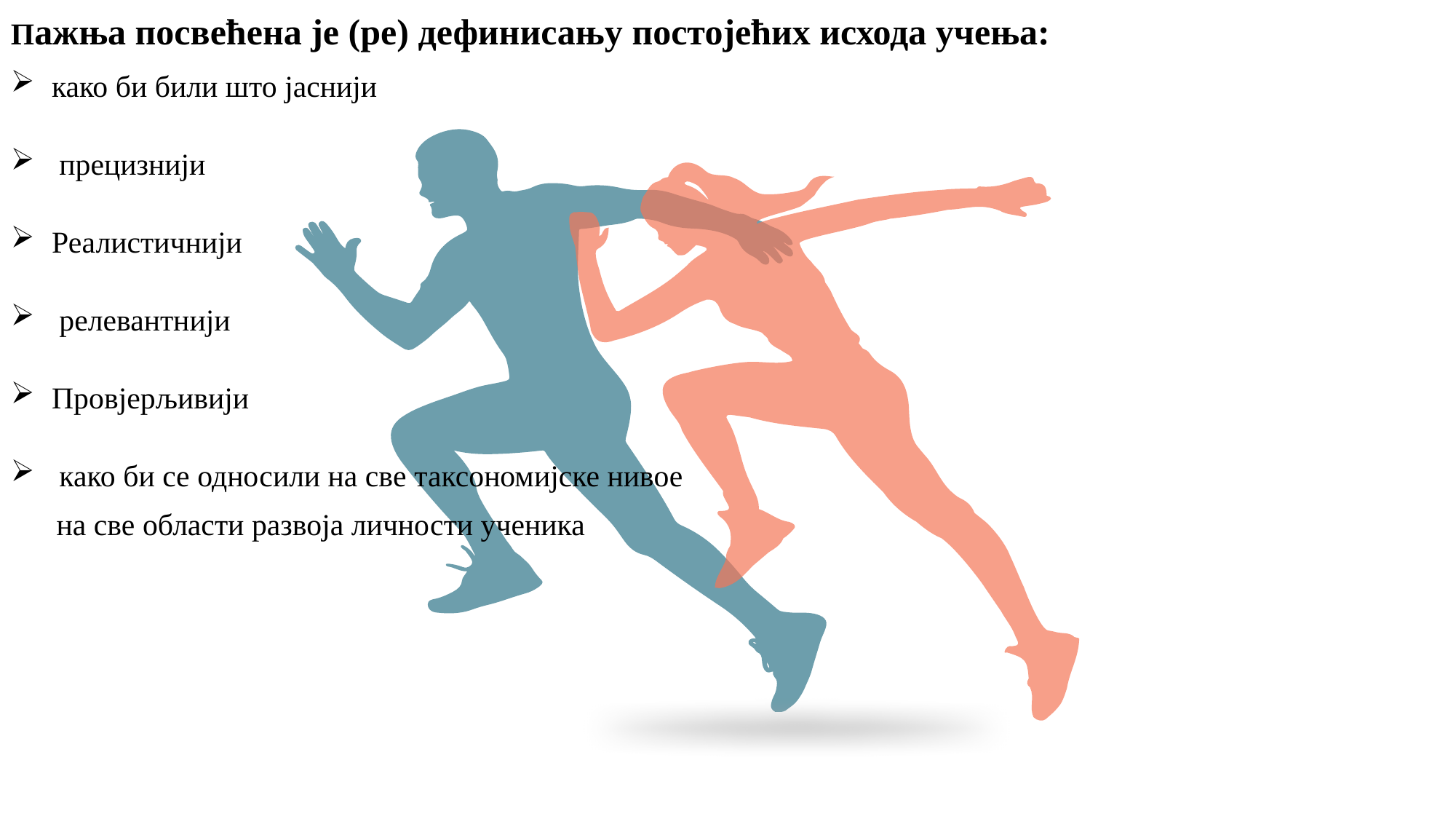

Пажња посвећена је (ре) дефинисању постојећих исхода учења:
како би били што јаснији

 прецизнији

Реалистичнији

 релевантнији

Провјерљивији

 како би се односили на све таксономијске нивое
      на све области развоја личности ученика